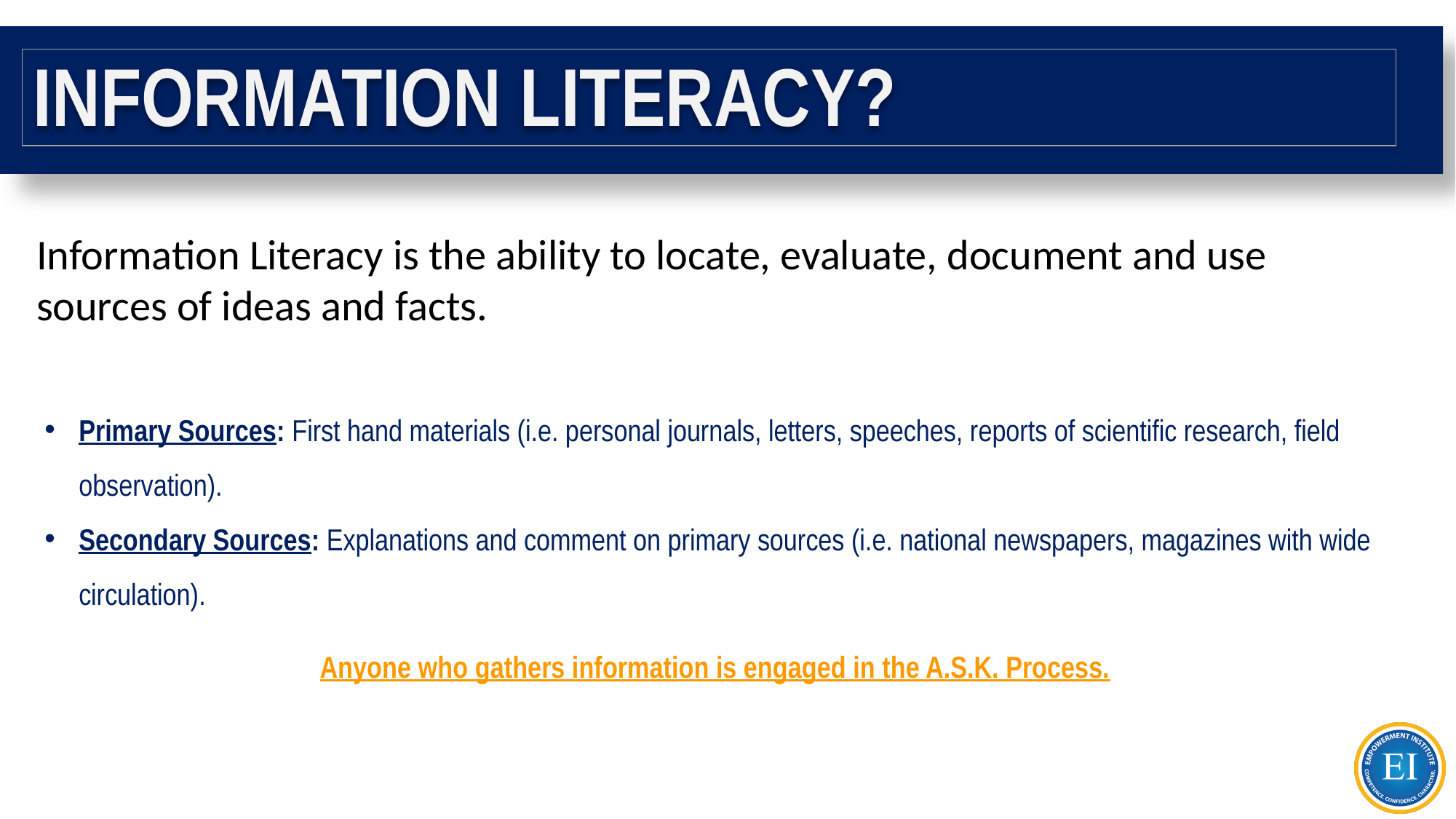

# INFORMATION LITERACY?

Information Literacy is the ability to locate, evaluate, document and use sources of ideas and facts.
Primary Sources: First hand materials (i.e. personal journals, letters, speeches, reports of scientific research, field observation).
Secondary Sources: Explanations and comment on primary sources (i.e. national newspapers, magazines with wide circulation).
Anyone who gathers information is engaged in the A.S.K. Process.